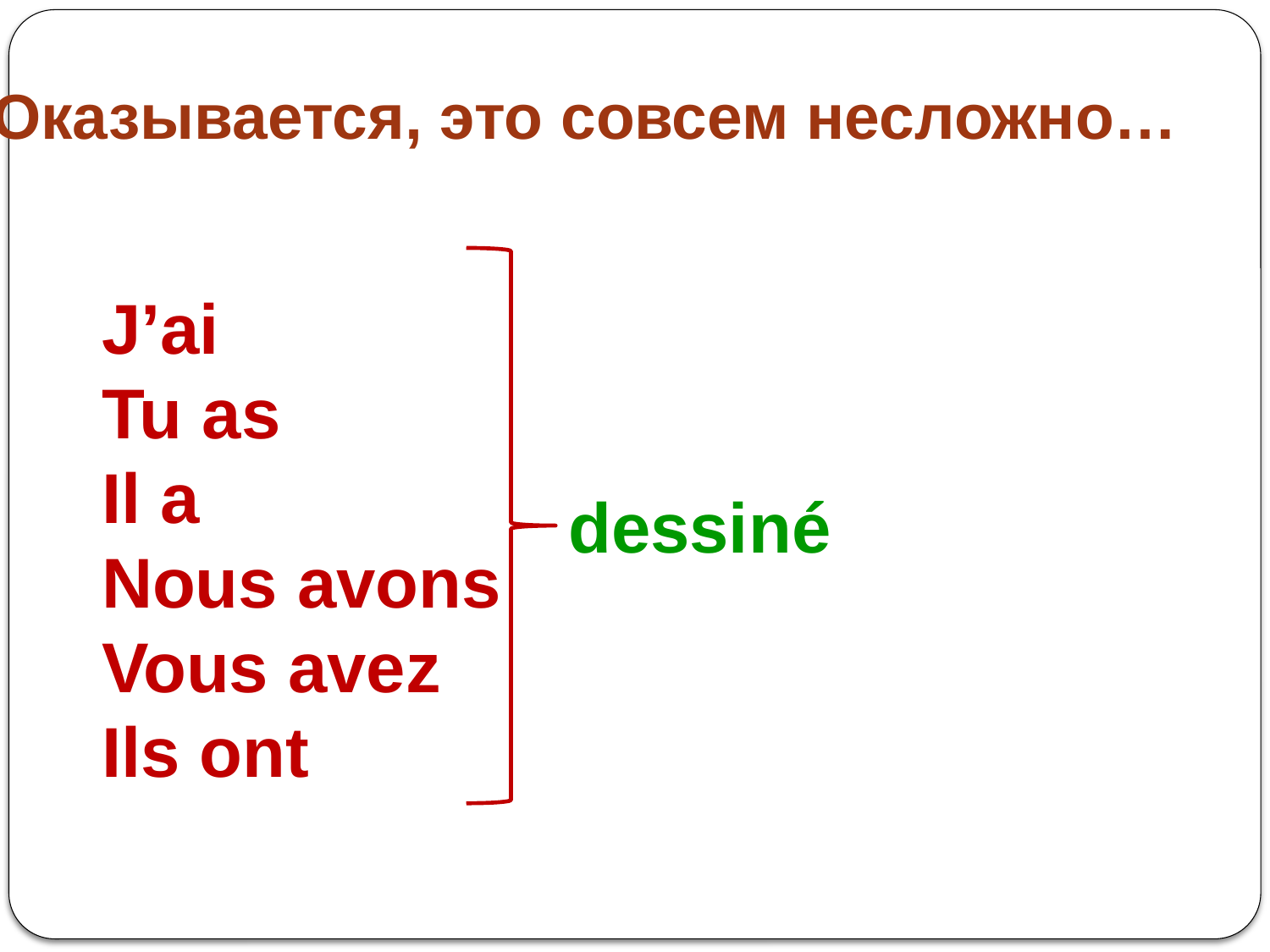

Оказывается, это совсем несложно…

J’ai
Tu as
Il a
Nous avons
Vous avez
Ils ont
dessiné